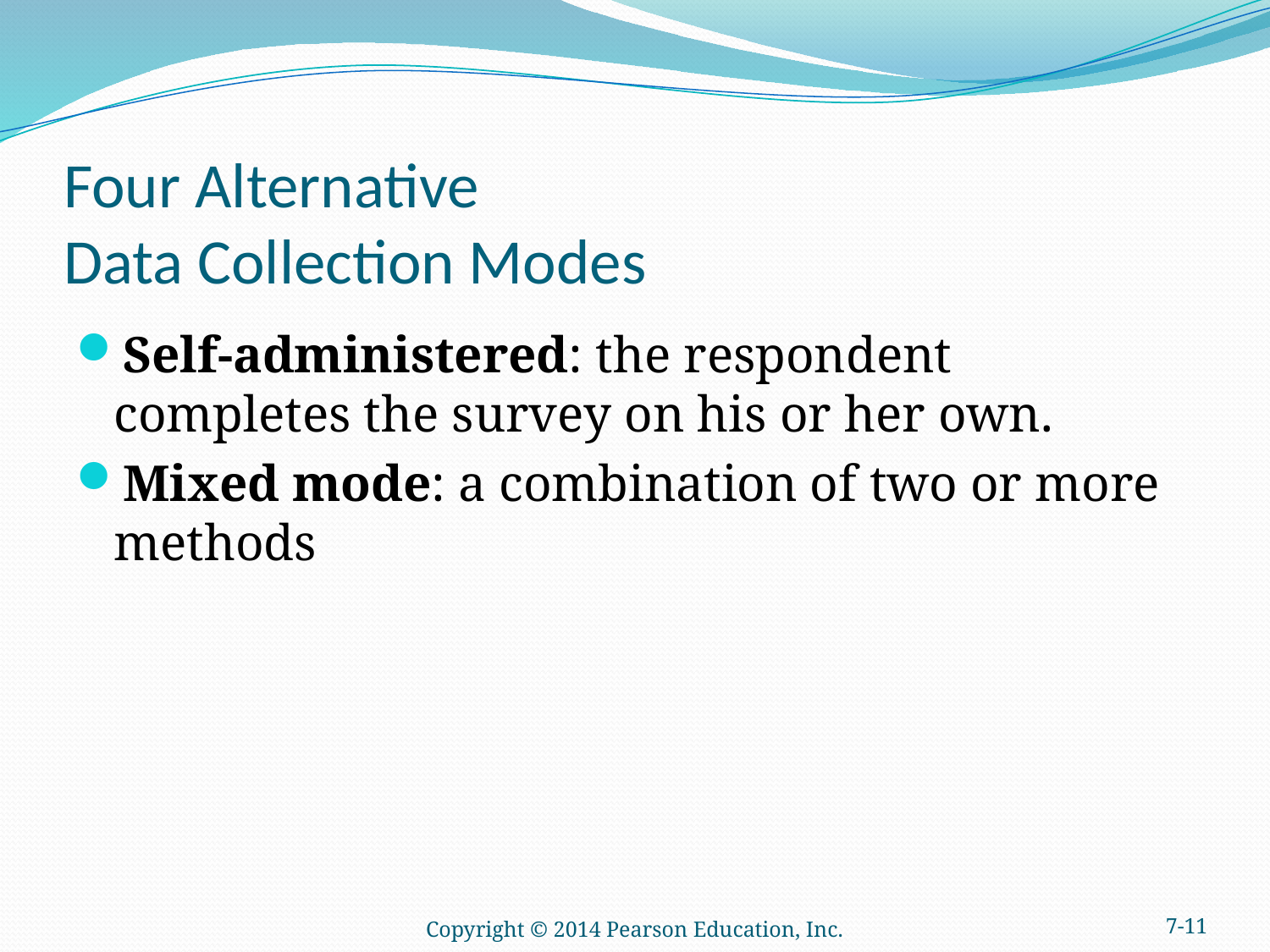

# Four Alternative Data Collection Modes
Self-administered: the respondent completes the survey on his or her own.
Mixed mode: a combination of two or more methods